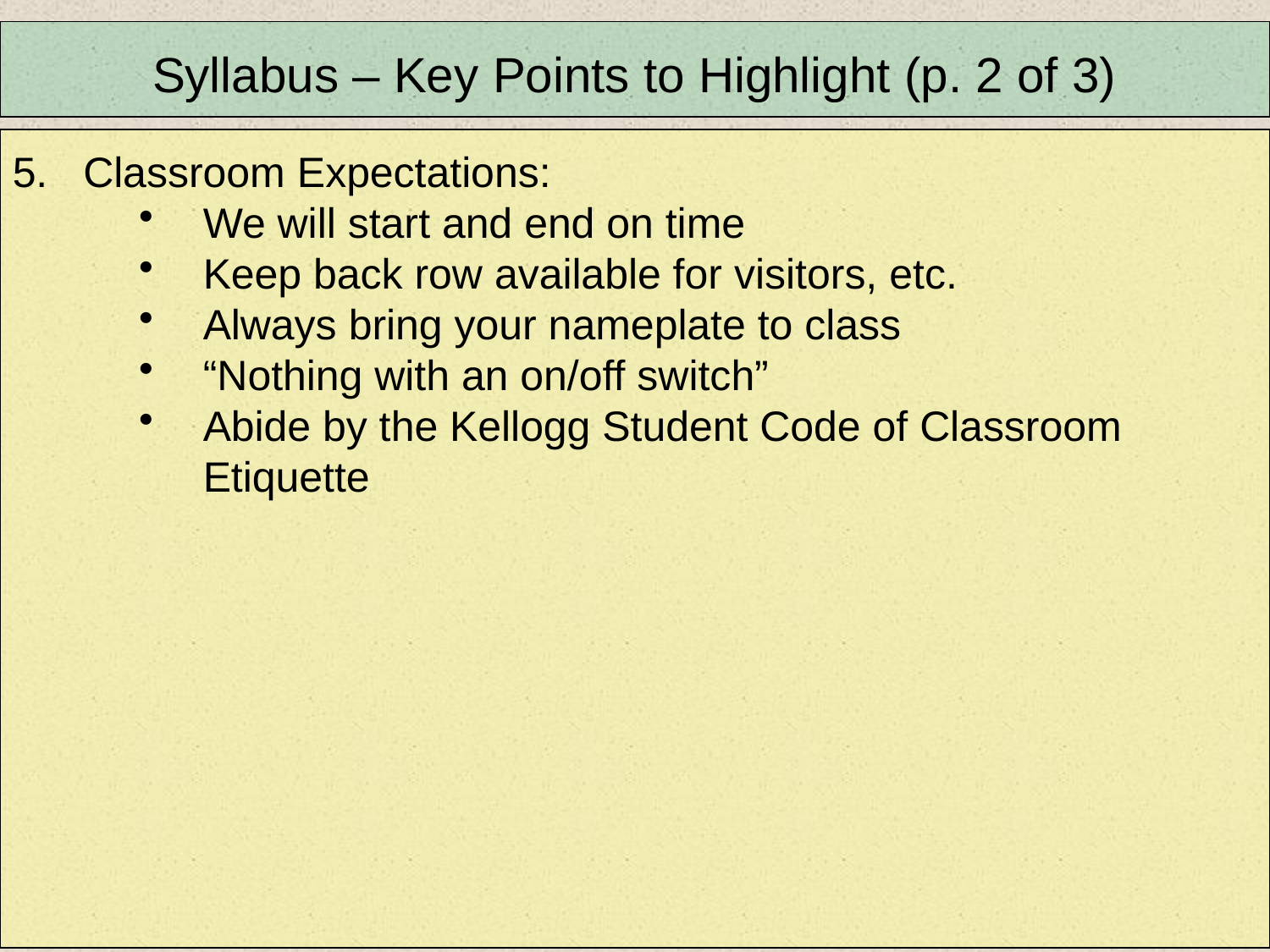

Syllabus – Key Points to Highlight (p. 2 of 3)

5.   Classroom Expectations:
We will start and end on time
Keep back row available for visitors, etc.
Always bring your nameplate to class
“Nothing with an on/off switch”
Abide by the Kellogg Student Code of Classroom Etiquette